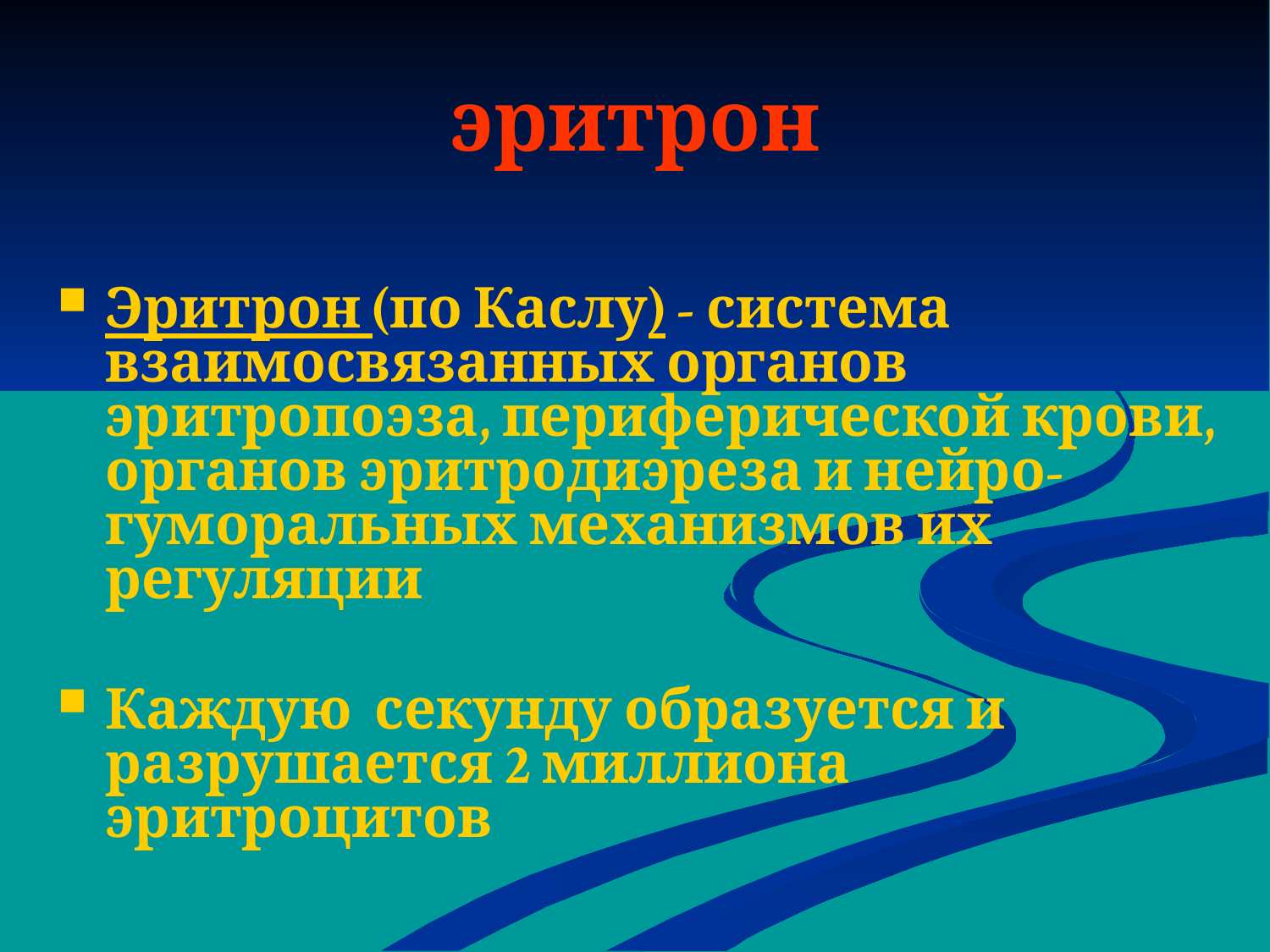

# эритрон

Эритрон (по Каслу) - система взаимосвязанных органов эритропоэза, периферической крови, органов эритродиэреза и нейро-гуморальных механизмов их регуляции

Каждую  секунду образуется и разрушается 2 миллиона эритроцитов